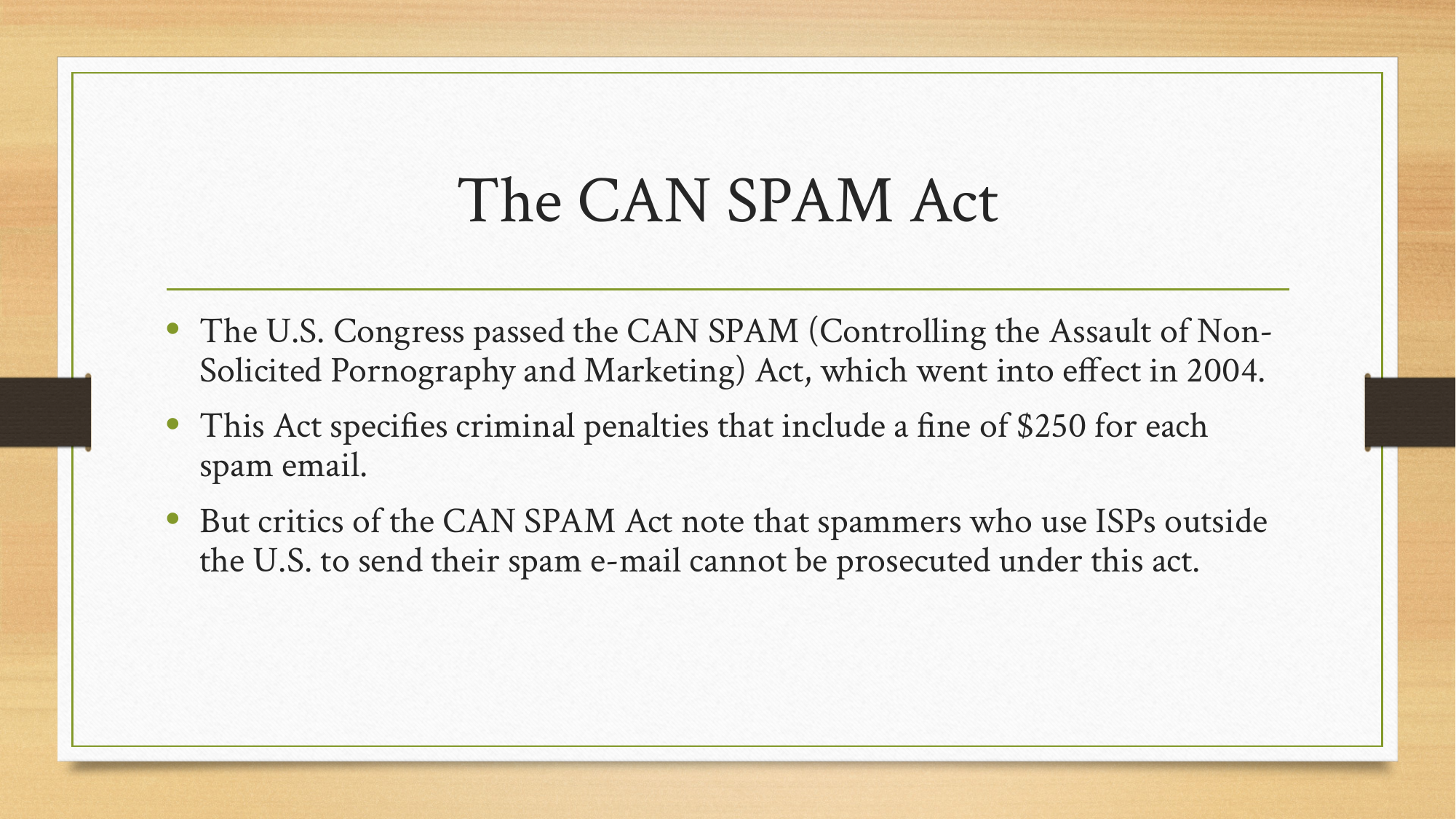

# The CAN SPAM Act
The U.S. Congress passed the CAN SPAM (Controlling the Assault of Non-Solicited Pornography and Marketing) Act, which went into effect in 2004.
This Act specifies criminal penalties that include a fine of $250 for each spam email.
But critics of the CAN SPAM Act note that spammers who use ISPs outside the U.S. to send their spam e-mail cannot be prosecuted under this act.